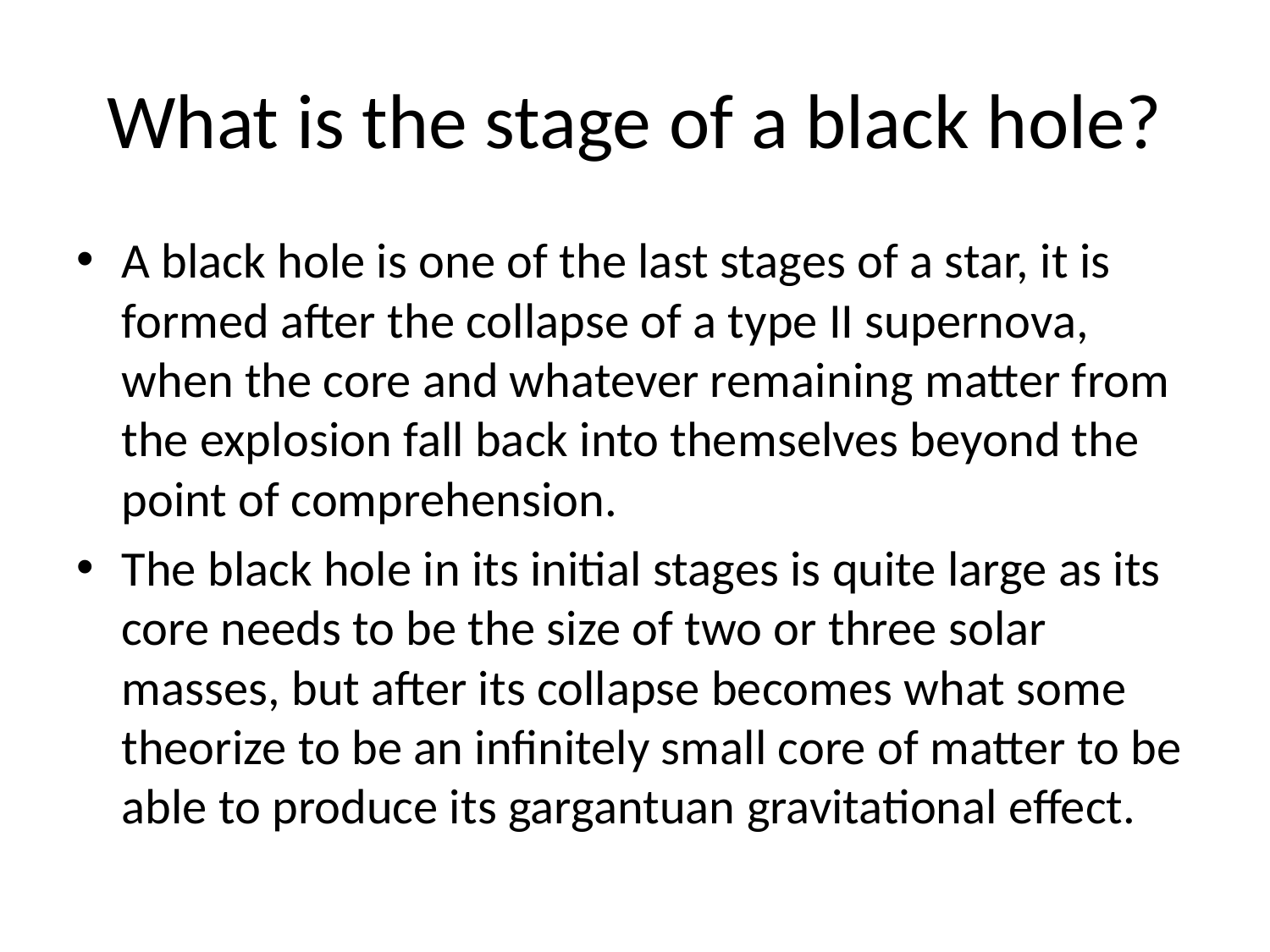

# What is the stage of a black hole?
A black hole is one of the last stages of a star, it is formed after the collapse of a type II supernova, when the core and whatever remaining matter from the explosion fall back into themselves beyond the point of comprehension.
The black hole in its initial stages is quite large as its core needs to be the size of two or three solar masses, but after its collapse becomes what some theorize to be an infinitely small core of matter to be able to produce its gargantuan gravitational effect.